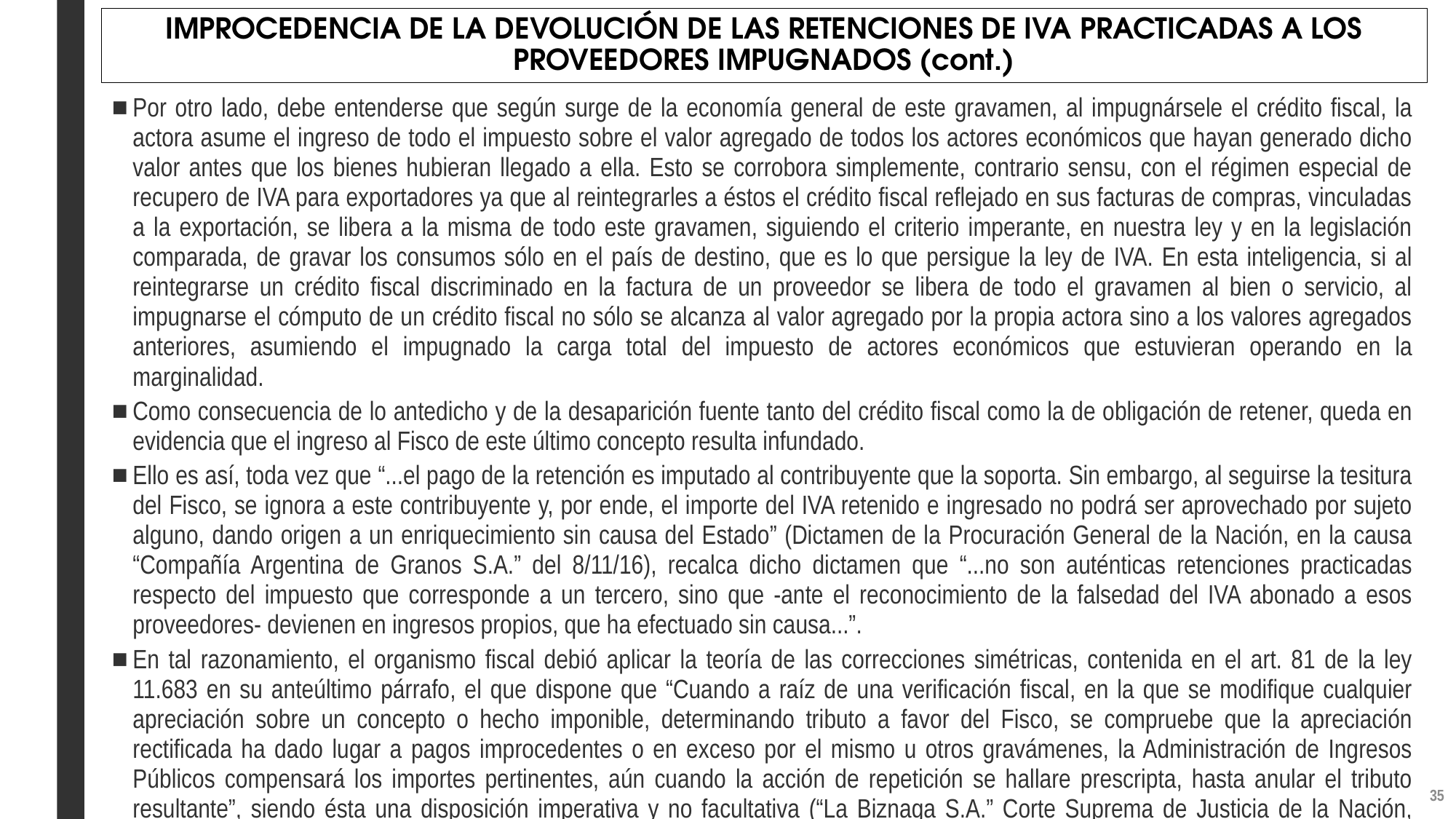

# IMPROCEDENCIA DE LA DEVOLUCIÓN DE LAS RETENCIONES DE IVA PRACTICADAS A LOS PROVEEDORES IMPUGNADOS (cont.)
Por otro lado, debe entenderse que según surge de la economía general de este gravamen, al impugnársele el crédito fiscal, la actora asume el ingreso de todo el impuesto sobre el valor agregado de todos los actores económicos que hayan generado dicho valor antes que los bienes hubieran llegado a ella. Esto se corrobora simplemente, contrario sensu, con el régimen especial de recupero de IVA para exportadores ya que al reintegrarles a éstos el crédito fiscal reflejado en sus facturas de compras, vinculadas a la exportación, se libera a la misma de todo este gravamen, siguiendo el criterio imperante, en nuestra ley y en la legislación comparada, de gravar los consumos sólo en el país de destino, que es lo que persigue la ley de IVA. En esta inteligencia, si al reintegrarse un crédito fiscal discriminado en la factura de un proveedor se libera de todo el gravamen al bien o servicio, al impugnarse el cómputo de un crédito fiscal no sólo se alcanza al valor agregado por la propia actora sino a los valores agregados anteriores, asumiendo el impugnado la carga total del impuesto de actores económicos que estuvieran operando en la marginalidad.
Como consecuencia de lo antedicho y de la desaparición fuente tanto del crédito fiscal como la de obligación de retener, queda en evidencia que el ingreso al Fisco de este último concepto resulta infundado.
Ello es así, toda vez que “...el pago de la retención es imputado al contribuyente que la soporta. Sin embargo, al seguirse la tesitura del Fisco, se ignora a este contribuyente y, por ende, el importe del IVA retenido e ingresado no podrá ser aprovechado por sujeto alguno, dando origen a un enriquecimiento sin causa del Estado” (Dictamen de la Procuración General de la Nación, en la causa “Compañía Argentina de Granos S.A.” del 8/11/16), recalca dicho dictamen que “...no son auténticas retenciones practicadas respecto del impuesto que corresponde a un tercero, sino que -ante el reconocimiento de la falsedad del IVA abonado a esos proveedores- devienen en ingresos propios, que ha efectuado sin causa...”.
En tal razonamiento, el organismo fiscal debió aplicar la teoría de las correcciones simétricas, contenida en el art. 81 de la ley 11.683 en su anteúltimo párrafo, el que dispone que “Cuando a raíz de una verificación fiscal, en la que se modifique cualquier apreciación sobre un concepto o hecho imponible, determinando tributo a favor del Fisco, se compruebe que la apreciación rectificada ha dado lugar a pagos improcedentes o en exceso por el mismo u otros gravámenes, la Administración de Ingresos Públicos compensará los importes pertinentes, aún cuando la acción de repetición se hallare prescripta, hasta anular el tributo resultante”, siendo ésta una disposición imperativa y no facultativa (“La Biznaga S.A.” Corte Suprema de Justicia de la Nación, sentencia del 31/03/1987).
35